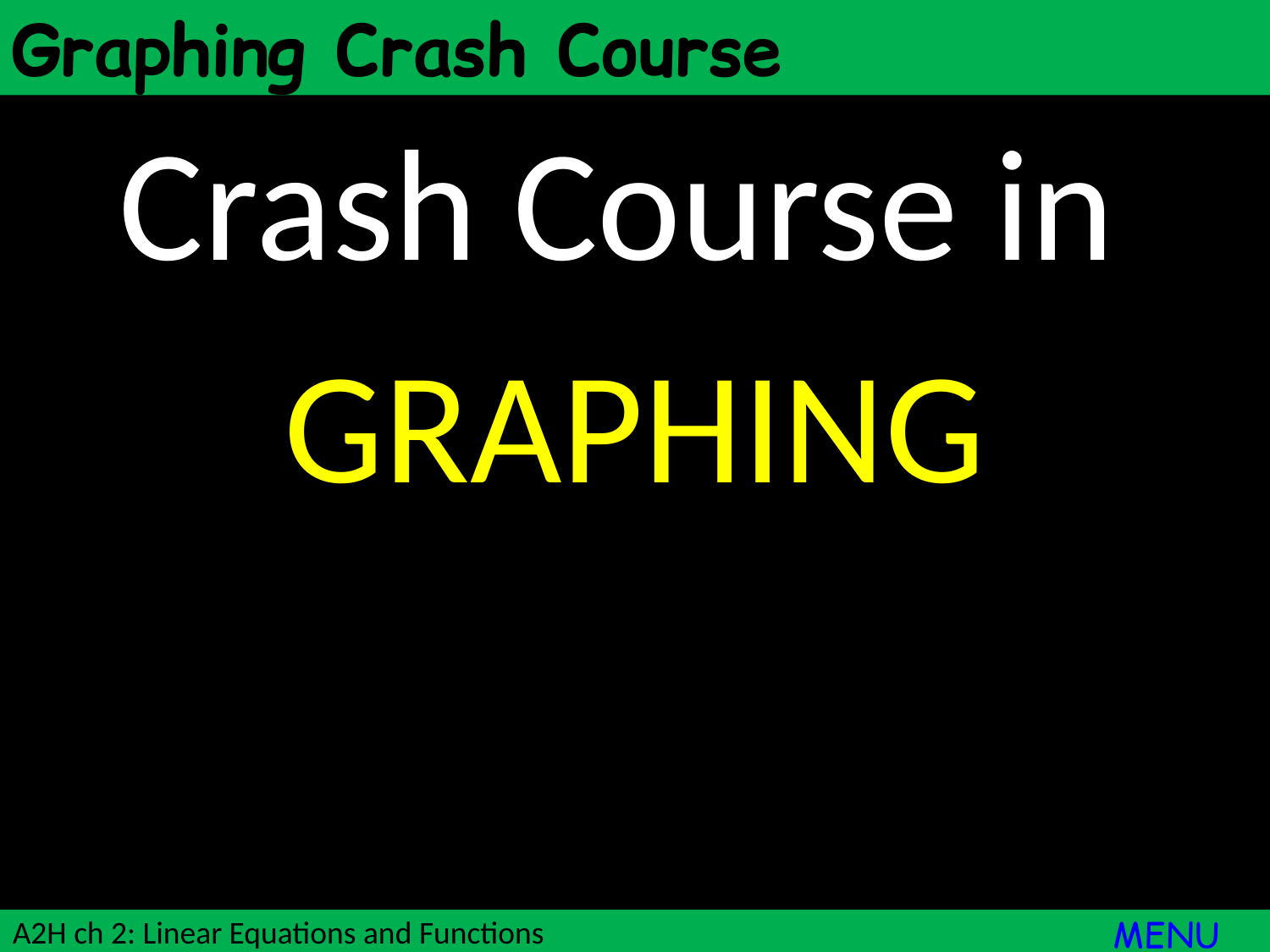

Graphing Crash Course
Crash Course in
GRAPHING
MENU
A2H ch 2: Linear Equations and Functions